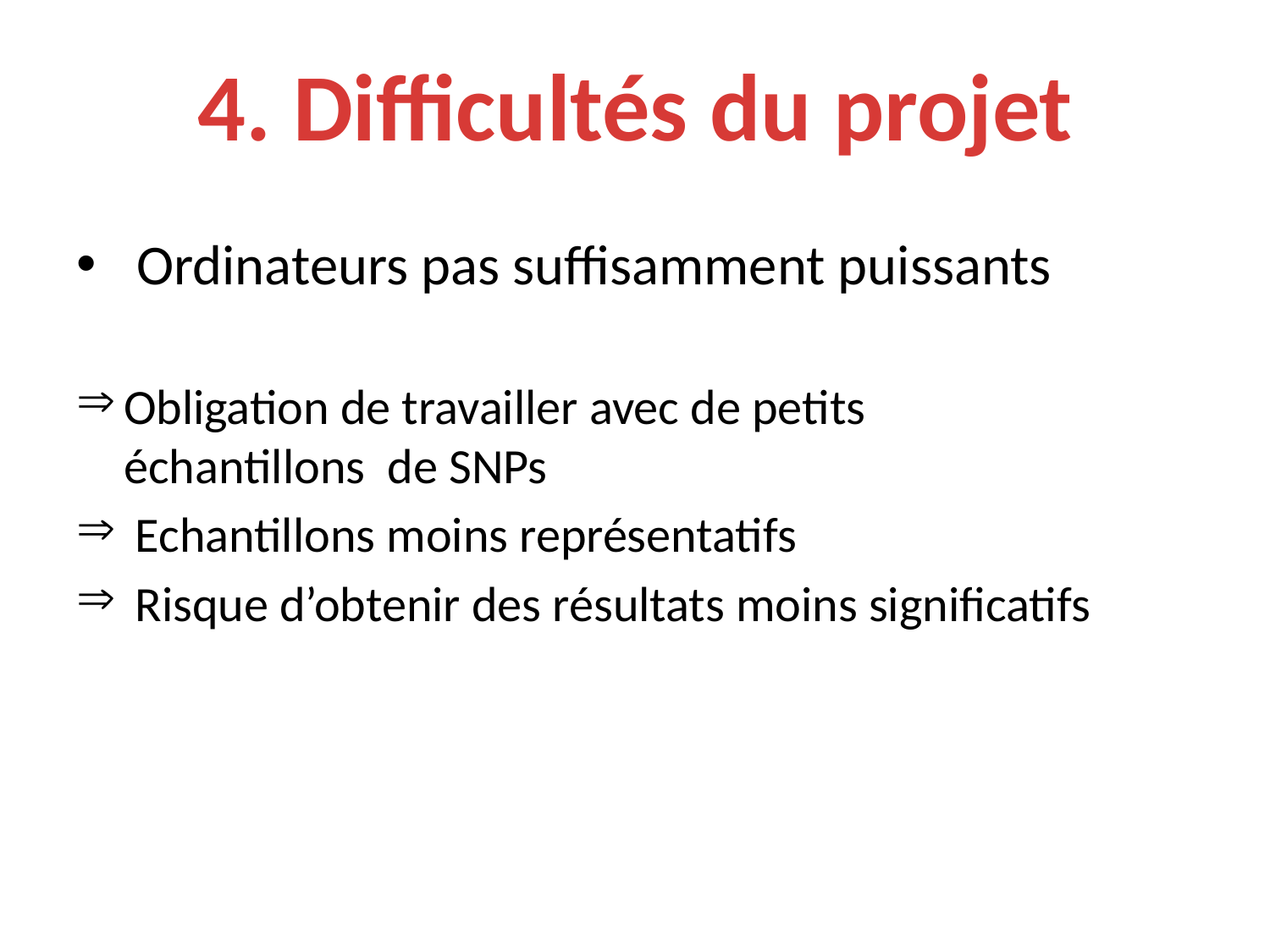

4. Difficultés du projet
 Ordinateurs pas suffisamment puissants

Obligation de travailler avec de petits          échantillons  de SNPs
 Echantillons moins représentatifs
 Risque d’obtenir des résultats moins significatifs